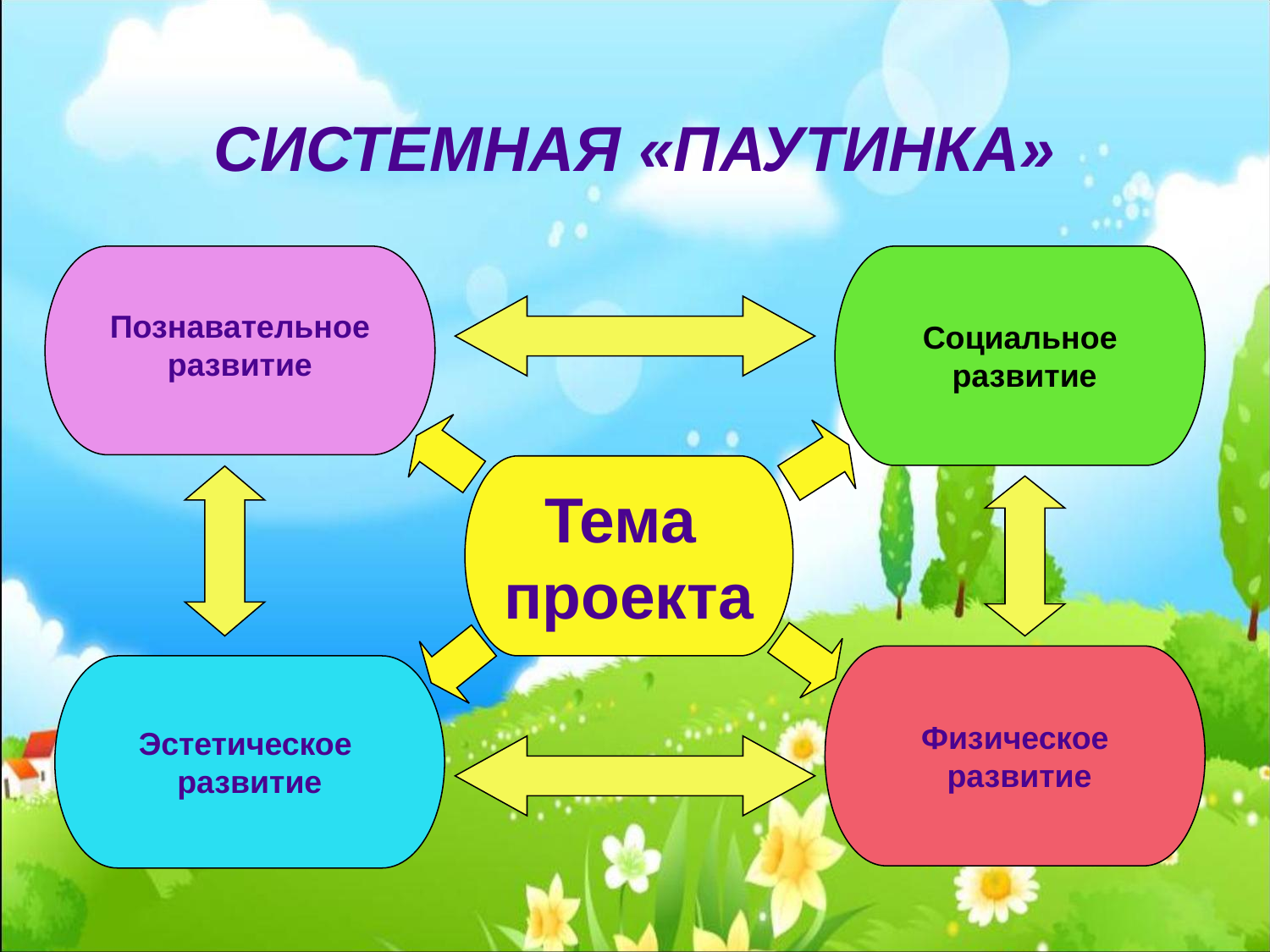

# СИСТЕМНАЯ «ПАУТИНКА»

Познавательное
развитие

Социальное
 развитие

Тема
проекта

Физическое
 развитие
Эстетическое
развитие